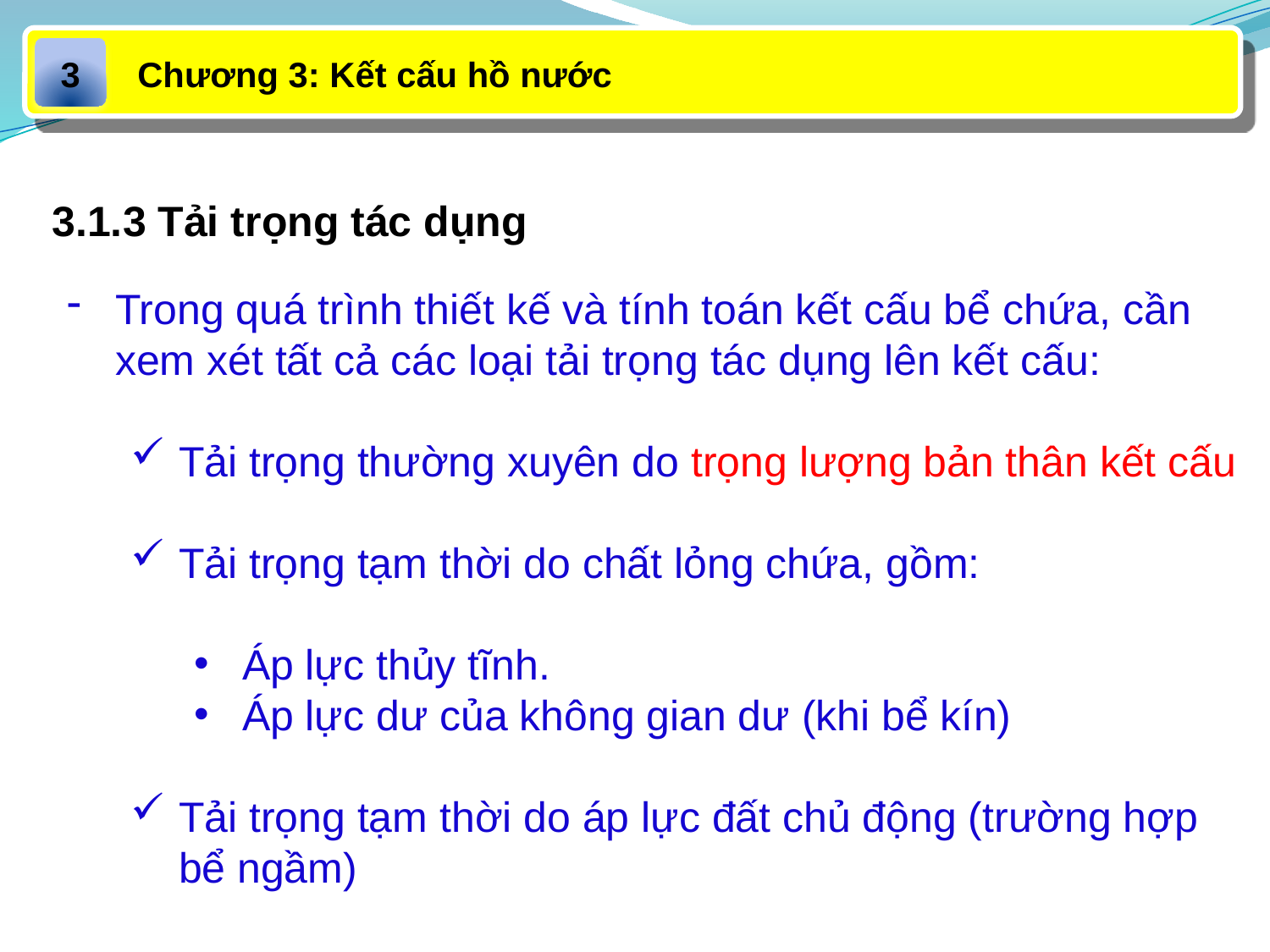

Chương 3: Kết cấu hồ nước
3

3.1.3 Tải trọng tác dụng
Trong quá trình thiết kế và tính toán kết cấu bể chứa, cần xem xét tất cả các loại tải trọng tác dụng lên kết cấu:

Tải trọng thường xuyên do trọng lượng bản thân kết cấu

Tải trọng tạm thời do chất lỏng chứa, gồm:

Áp lực thủy tĩnh.
Áp lực dư của không gian dư (khi bể kín)

Tải trọng tạm thời do áp lực đất chủ động (trường hợp bể ngầm)